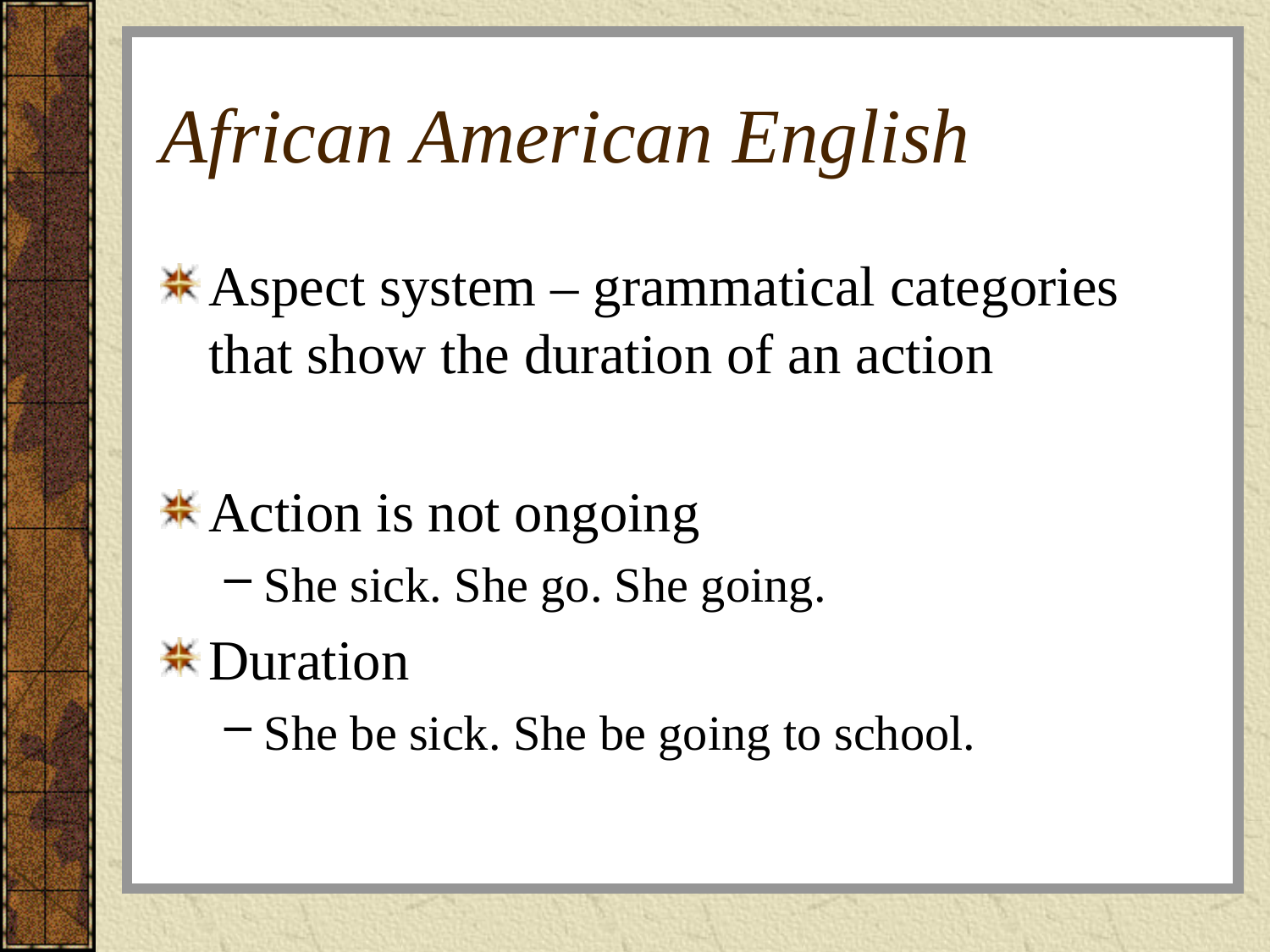

# African American English
Aspect system – grammatical categories that show the duration of an action

Action is not ongoing
She sick. She go. She going.
Duration
She be sick. She be going to school.